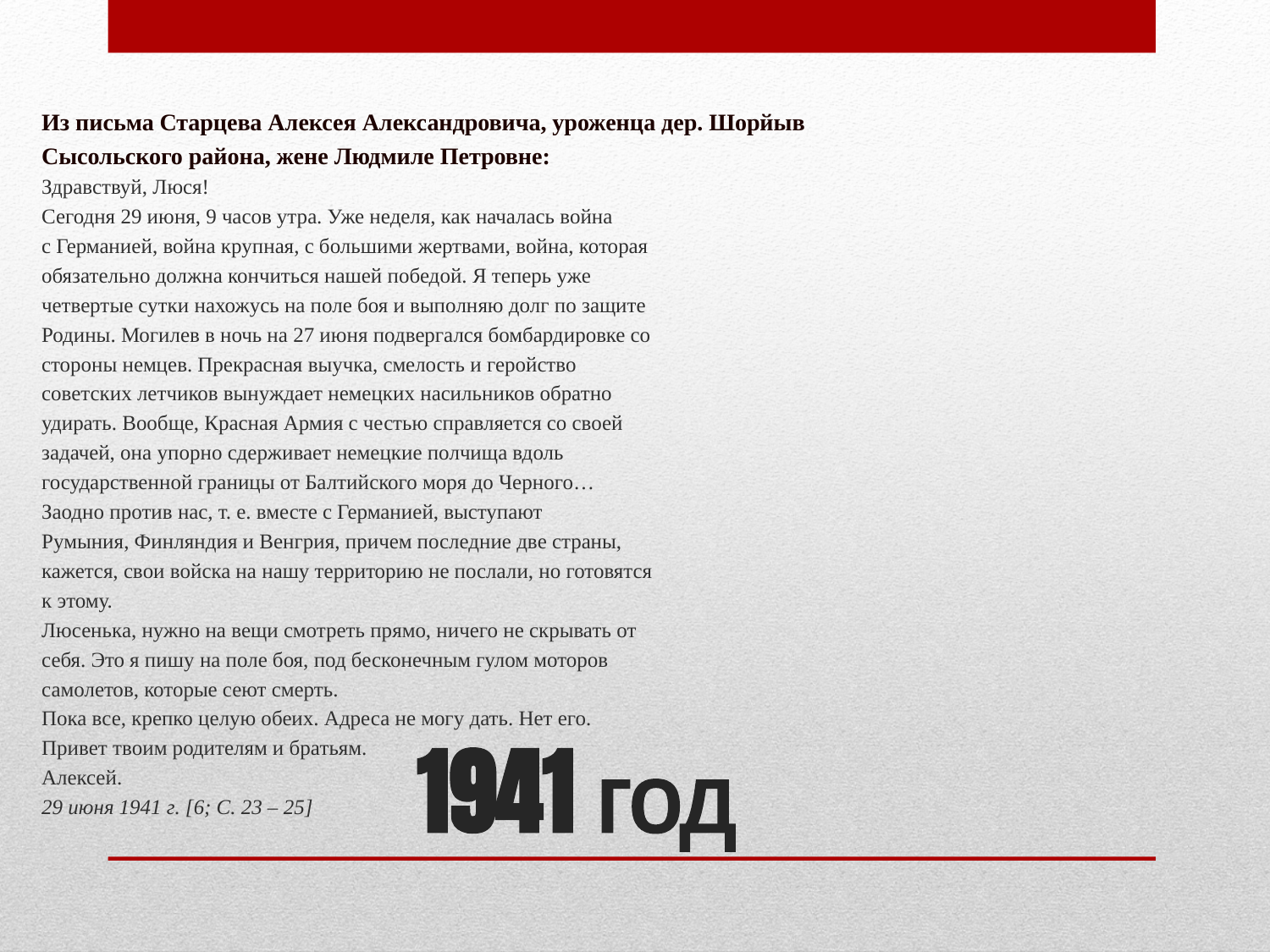

Из письма Старцева Алексея Александровича, уроженца дер. Шорйыв
Сысольского района, жене Людмиле Петровне:
Здравствуй, Люся!
Сегодня 29 июня, 9 часов утра. Уже неделя, как началась война
с Германией, война крупная, с большими жертвами, война, которая
обязательно должна кончиться нашей победой. Я теперь уже
четвертые сутки нахожусь на поле боя и выполняю долг по защите
Родины. Могилев в ночь на 27 июня подвергался бомбардировке со
стороны немцев. Прекрасная выучка, смелость и геройство
советских летчиков вынуждает немецких насильников обратно
удирать. Вообще, Красная Армия с честью справляется со своей
задачей, она упорно сдерживает немецкие полчища вдоль
государственной границы от Балтийского моря до Черного…
Заодно против нас, т. е. вместе с Германией, выступают
Румыния, Финляндия и Венгрия, причем последние две страны,
кажется, свои войска на нашу территорию не послали, но готовятся
к этому.
Люсенька, нужно на вещи смотреть прямо, ничего не скрывать от
себя. Это я пишу на поле боя, под бесконечным гулом моторов
самолетов, которые сеют смерть.
Пока все, крепко целую обеих. Адреса не могу дать. Нет его.
Привет твоим родителям и братьям.
Алексей.
29 июня 1941 г. [6; С. 23 – 25]
# 1941 год